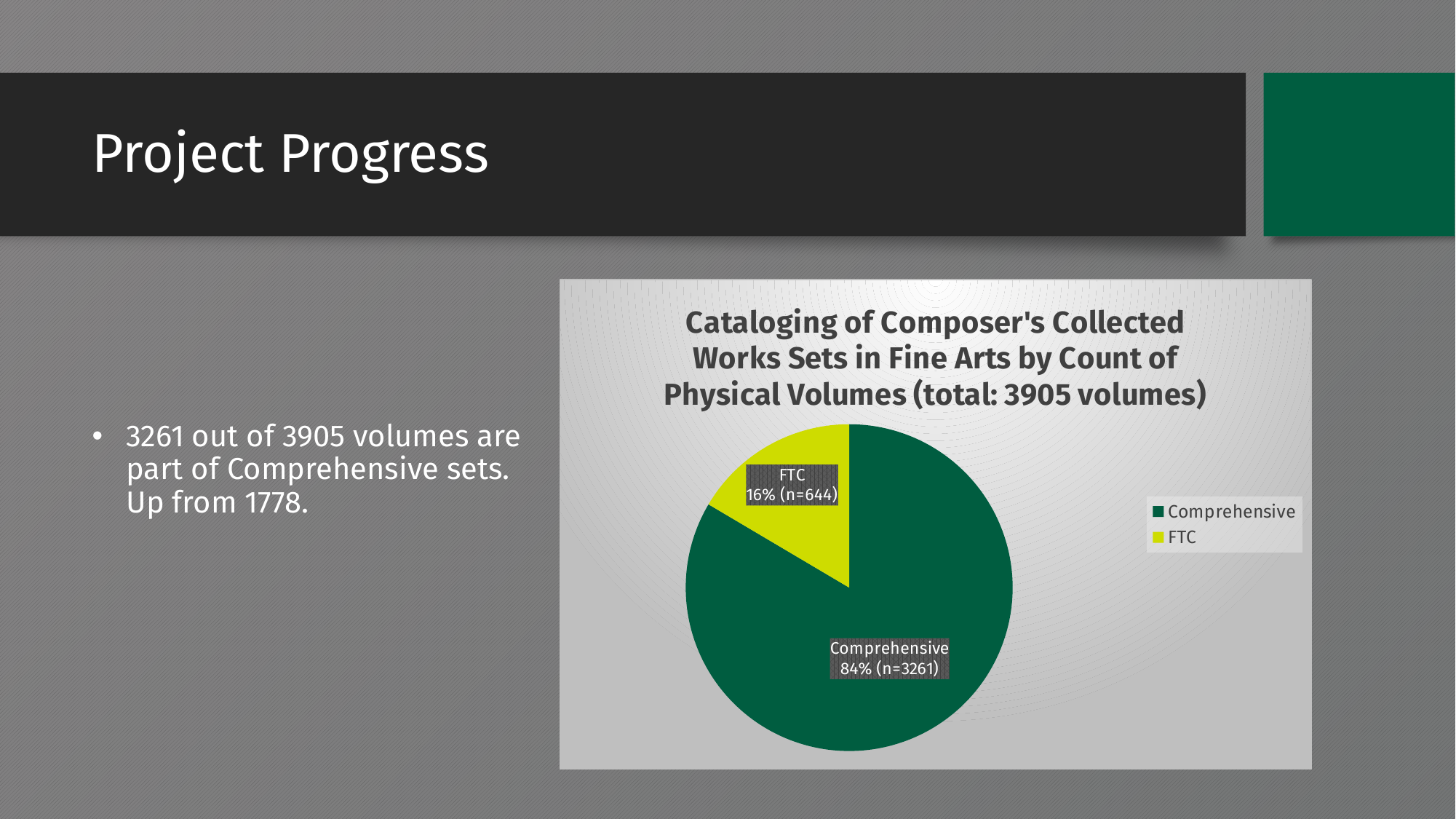

# Project Progress

### Chart: Cataloging of Composer's Collected Works Sets in Fine Arts by Count of Physical Volumes (total: 3905 volumes)

| Category | Cataloging of Composer's Collected Works Sets in Fine Arts by Count of Physical Volumes (total: 3905 volumes) |
|---|---|
| Comprehensive | 3261.0 |
| FTC | 644.0 |
3261 out of 3905 volumes are part of Comprehensive sets. Up from 1778.